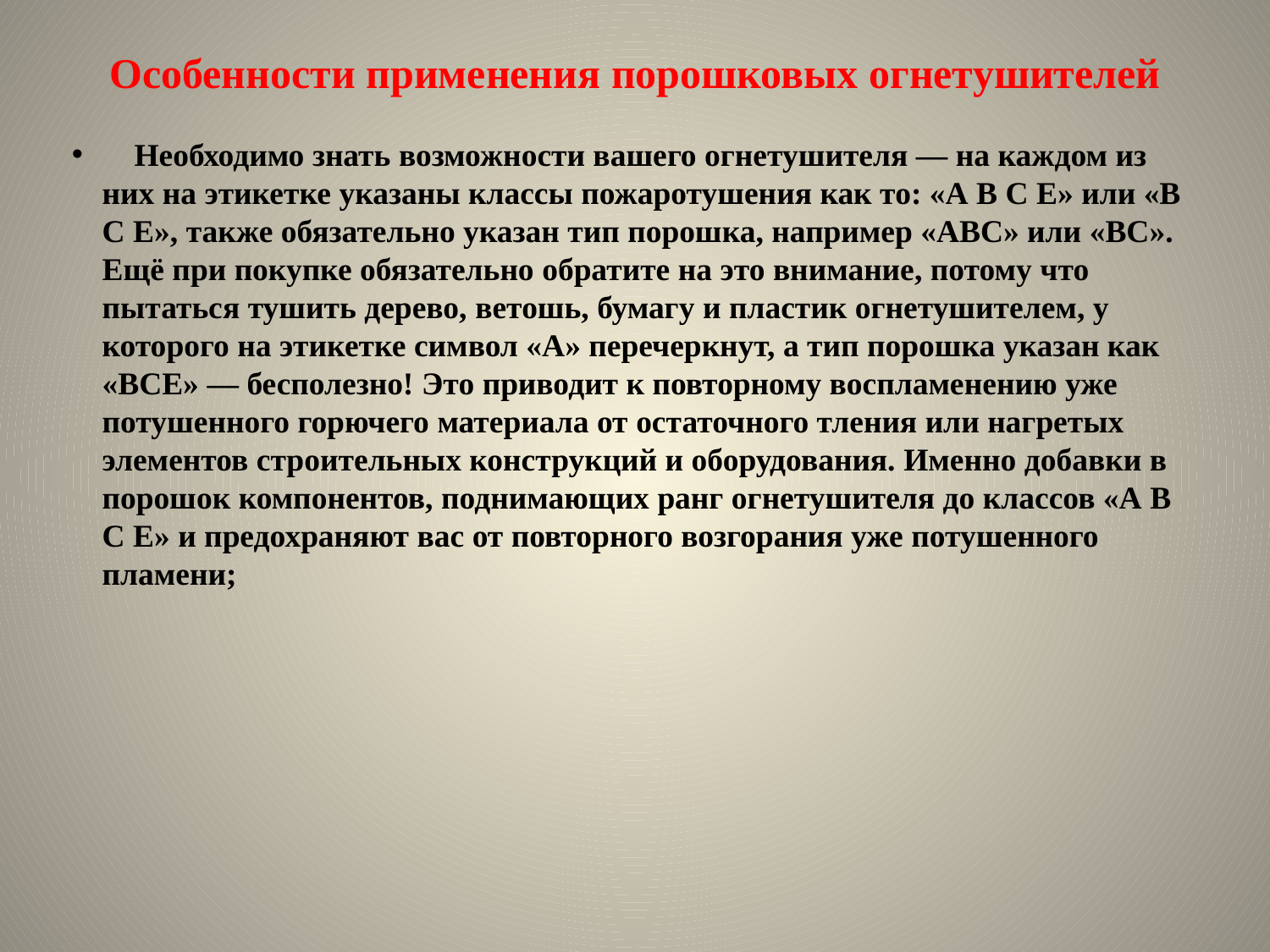

Особенности применения порошковых огнетушителей

    Необходимо знать возможности вашего огнетушителя — на каждом из них на этикетке указаны классы пожаротушения как то: «А В С E» или «В С E», также обязательно указан тип порошка, например «АВС» или «ВС». Ещё при покупке обязательно обратите на это внимание, потому что пытаться тушить дерево, ветошь, бумагу и пластик огнетушителем, у которого на этикетке символ «А» перечеркнут, а тип порошка указан как «ВСE» — бесполезно! Это приводит к повторному воспламенению уже потушенного горючего материала от остаточного тления или нагретых элементов строительных конструкций и оборудования. Именно добавки в порошок компонентов, поднимающих ранг огнетушителя до классов «А В С E» и предохраняют вас от повторного возгорания уже потушенного пламени;